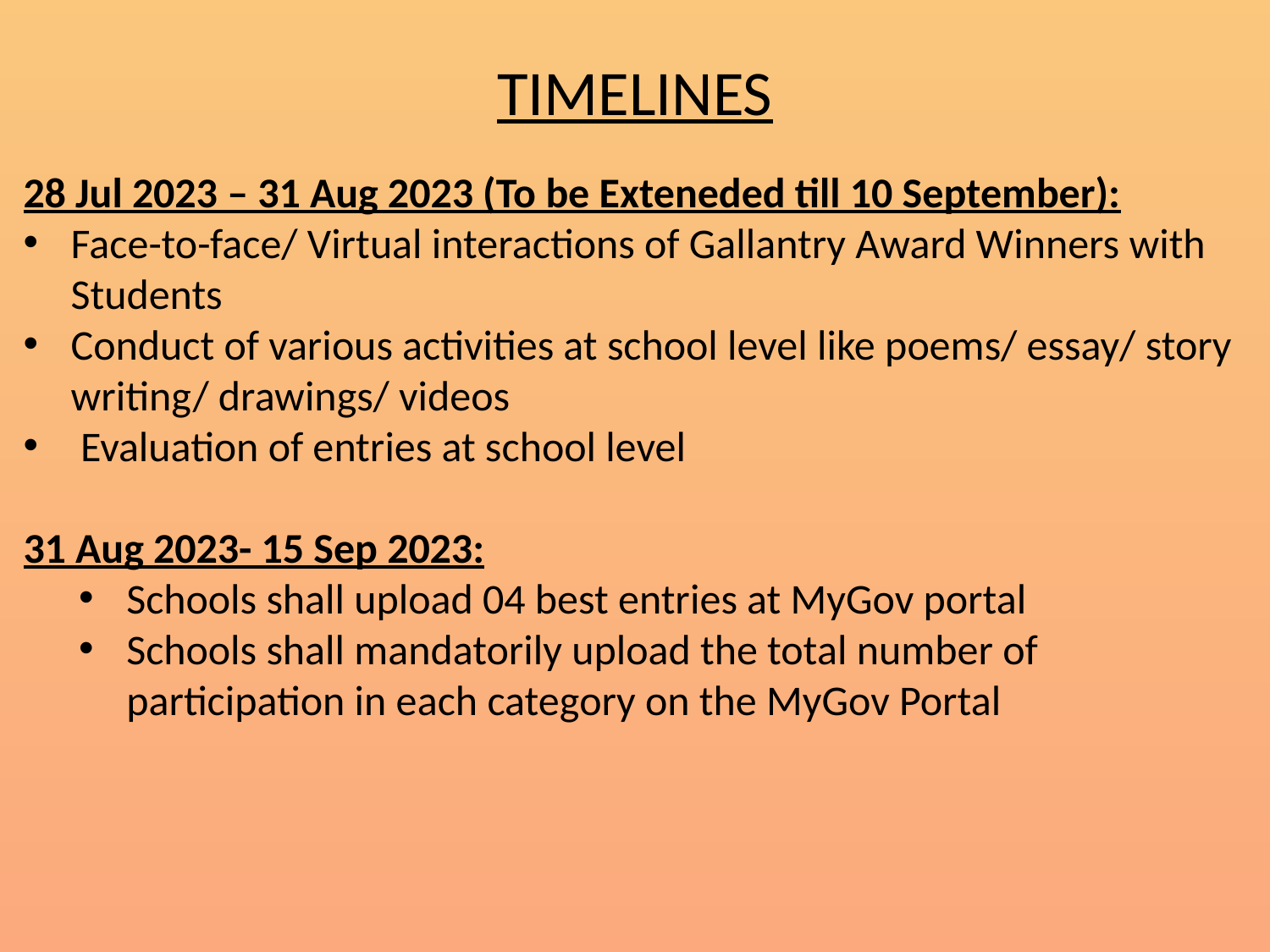

TIMELINES
28 Jul 2023 – 31 Aug 2023 (To be Exteneded till 10 September):
Face-to-face/ Virtual interactions of Gallantry Award Winners with Students
Conduct of various activities at school level like poems/ essay/ story writing/ drawings/ videos
 Evaluation of entries at school level

31 Aug 2023- 15 Sep 2023:
Schools shall upload 04 best entries at MyGov portal
Schools shall mandatorily upload the total number of participation in each category on the MyGov Portal